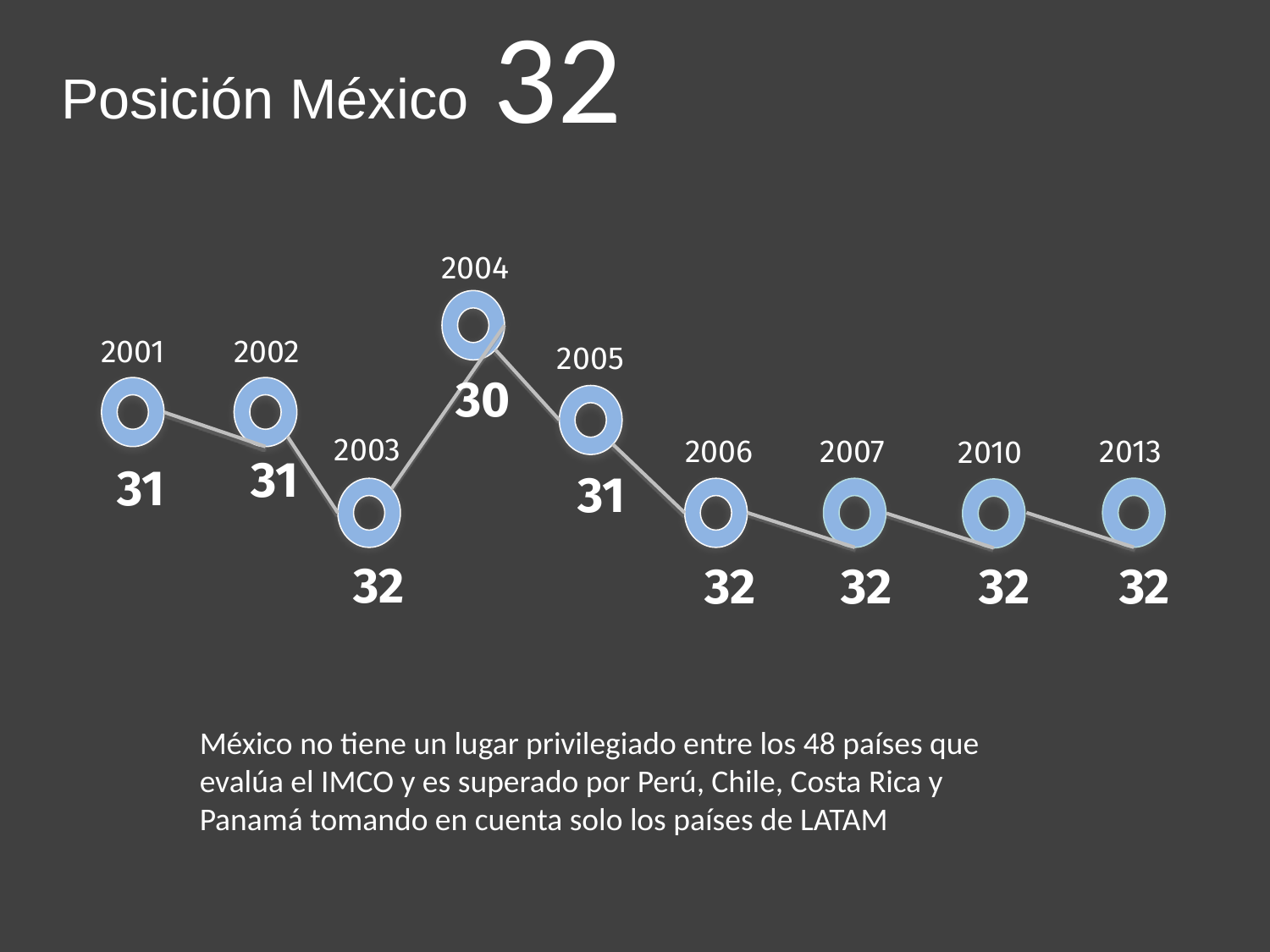

32
Posición México
2004

2001
2002
2005
30

2003
2013
2007
2006
2010
31
31
31

32
32
32
32
32
México no tiene un lugar privilegiado entre los 48 países que evalúa el IMCO y es superado por Perú, Chile, Costa Rica y Panamá tomando en cuenta solo los países de LATAM